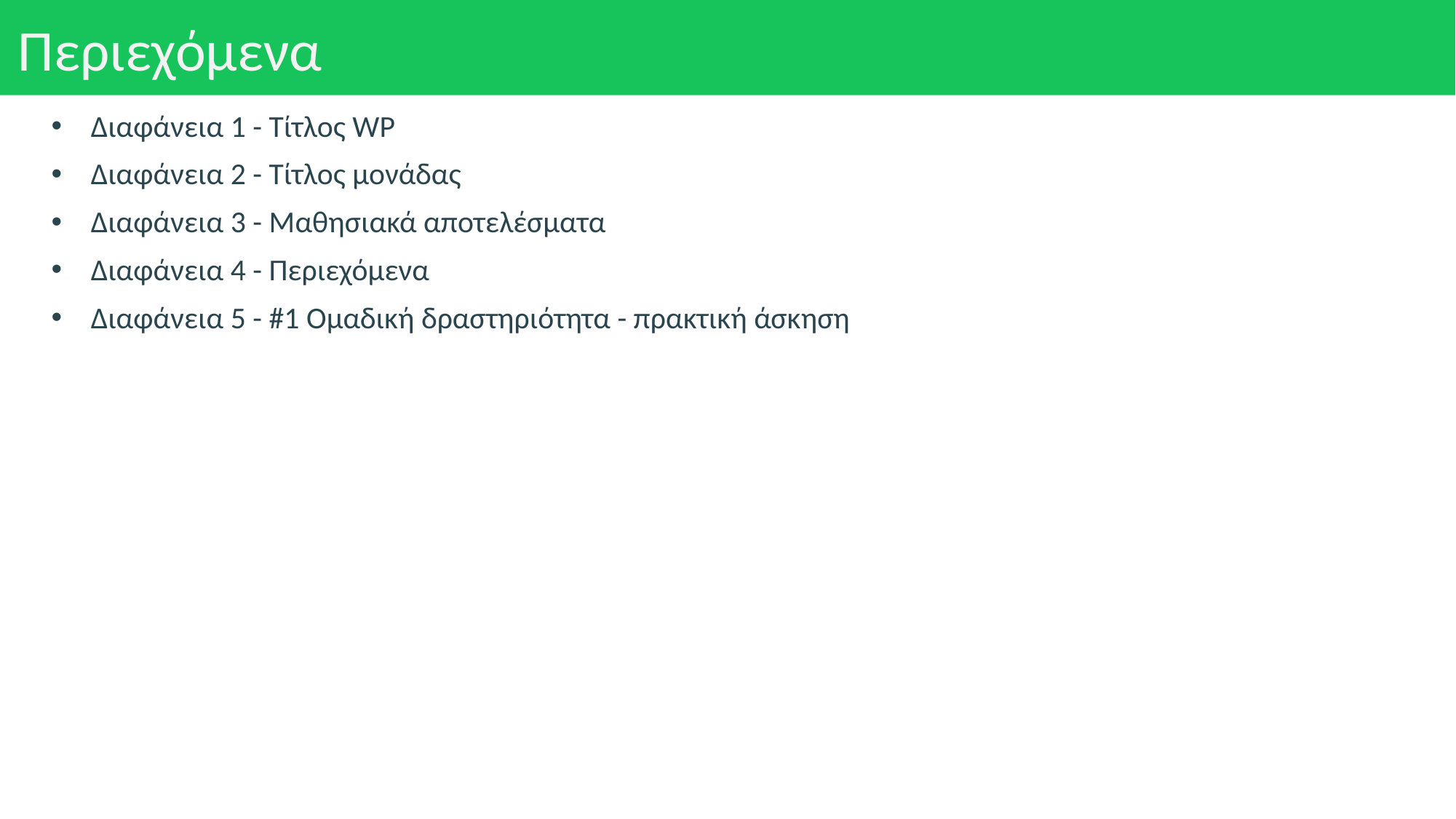

# Περιεχόμενα
Διαφάνεια 1 - Τίτλος WP
Διαφάνεια 2 - Τίτλος μονάδας
Διαφάνεια 3 - Μαθησιακά αποτελέσματα
Διαφάνεια 4 - Περιεχόμενα
Διαφάνεια 5 - #1 Ομαδική δραστηριότητα - πρακτική άσκηση